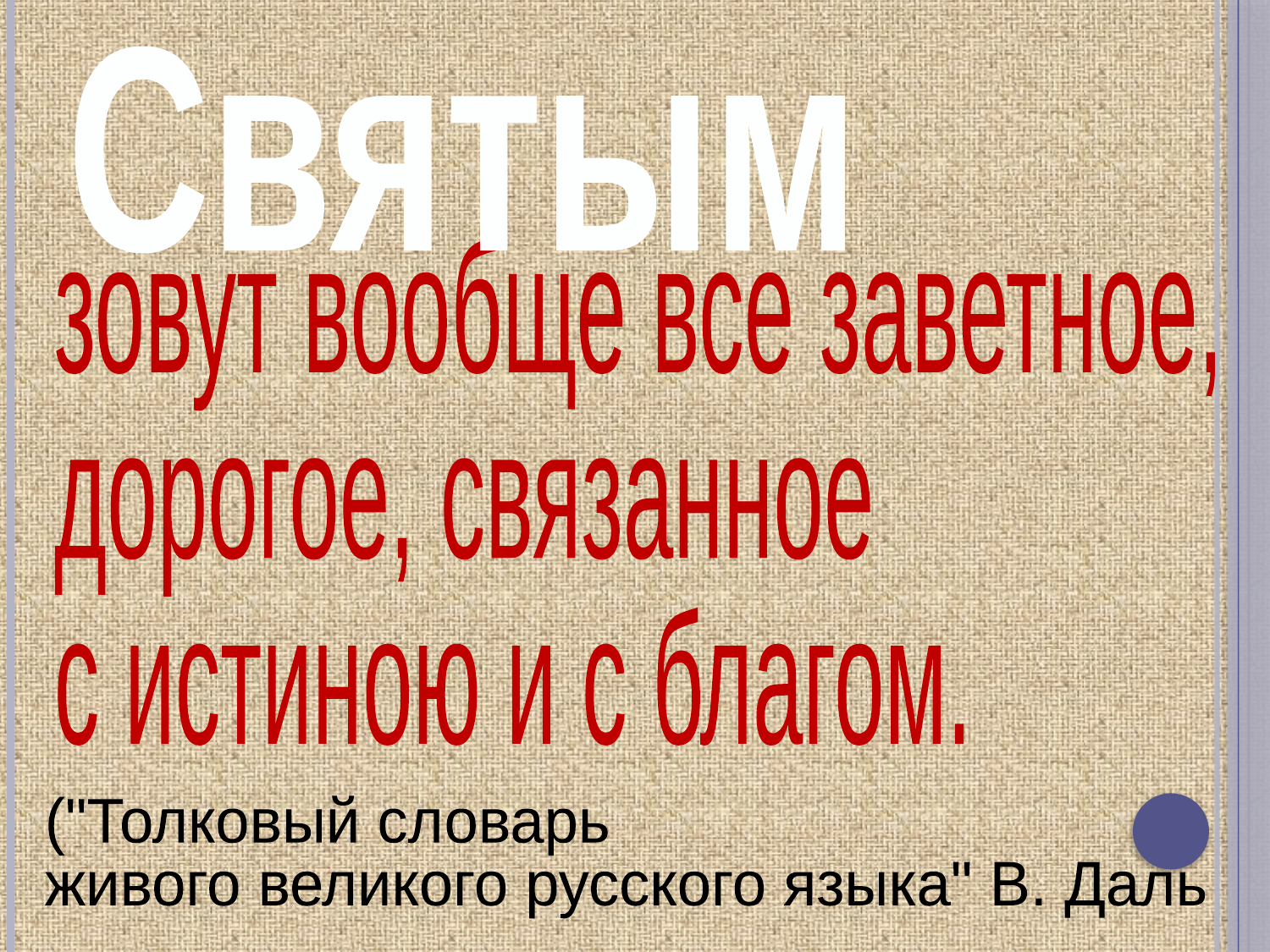

Святым
зовут вообще все заветное,
дорогое, связанное
с истиною и с благом.
("Толковый словарь
живого великого русского языка" В. Даль